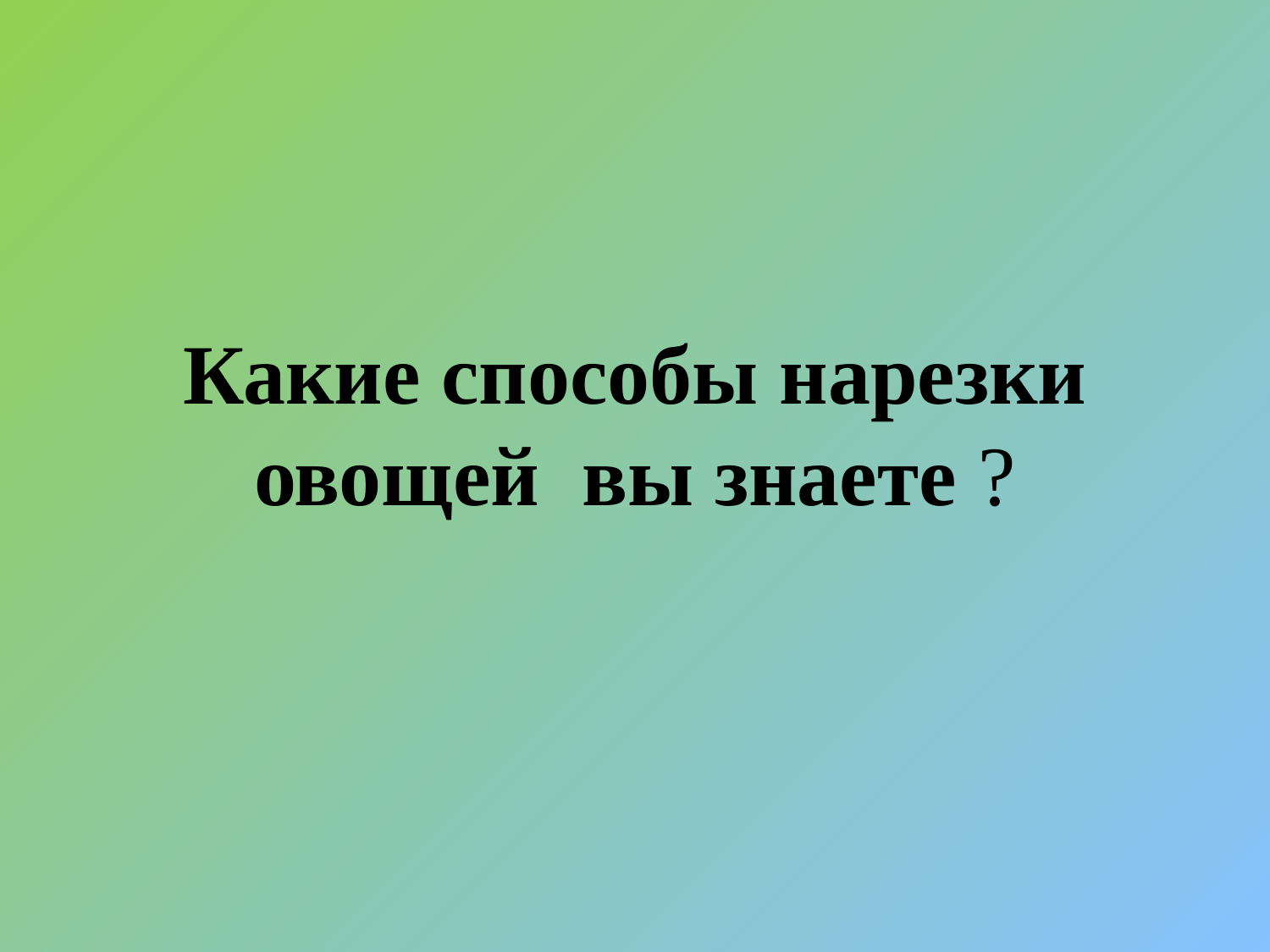

Какие способы нарезки овощей  вы знаете ?